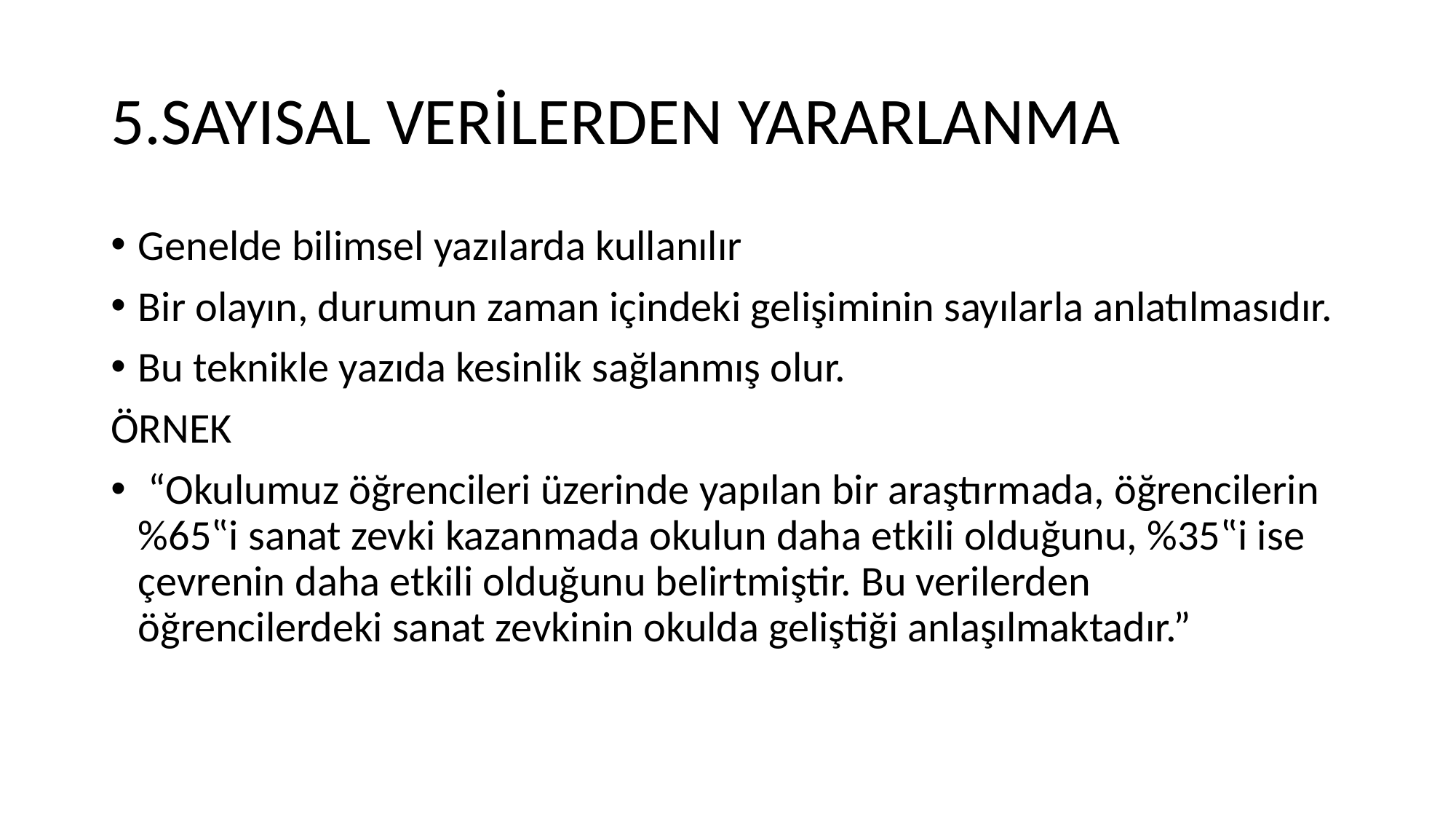

# 5.SAYISAL VERİLERDEN YARARLANMA
Genelde bilimsel yazılarda kullanılır
Bir olayın, durumun zaman içindeki gelişiminin sayılarla anlatılmasıdır.
Bu teknikle yazıda kesinlik sağlanmış olur.
ÖRNEK
 “Okulumuz öğrencileri üzerinde yapılan bir araştırmada, öğrencilerin %65‟i sanat zevki kazanmada okulun daha etkili olduğunu, %35‟i ise çevrenin daha etkili olduğunu belirtmiştir. Bu verilerden öğrencilerdeki sanat zevkinin okulda geliştiği anlaşılmaktadır.”